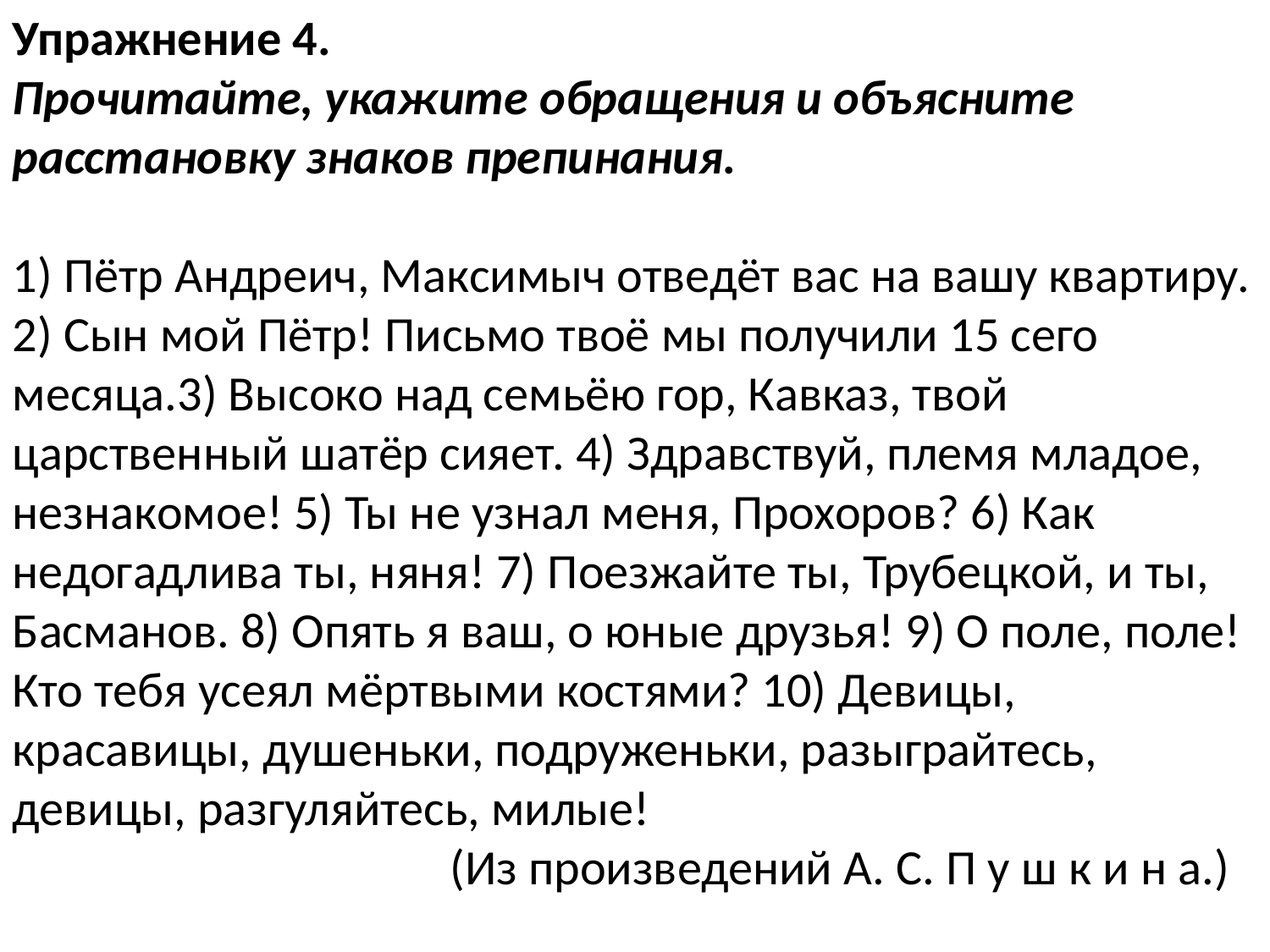

Упражнение 4.
Прочитайте, укажите обращения и объясните расстановку знаков препинания.

1) Пётр Андреич, Максимыч отведёт вас на вашу квартиру. 2) Сын мой Пётр! Письмо твоё мы получили 15 сего месяца.3) Высоко над семьёю гор, Кавказ, твой царственный шатёр сияет. 4) Здравствуй, племя младое, незнакомое! 5) Ты не узнал меня, Прохоров? 6) Как недогадлива ты, няня! 7) Поезжайте ты, Трубецкой, и ты, Басманов. 8) Опять я ваш, о юные друзья! 9) О поле, поле! Кто тебя усеял мёртвыми костями? 10) Девицы, красавицы, душеньки, подруженьки, разыграйтесь, девицы, разгуляйтесь, милые!
                                       (Из произведений А. С. П у ш к и н а.)